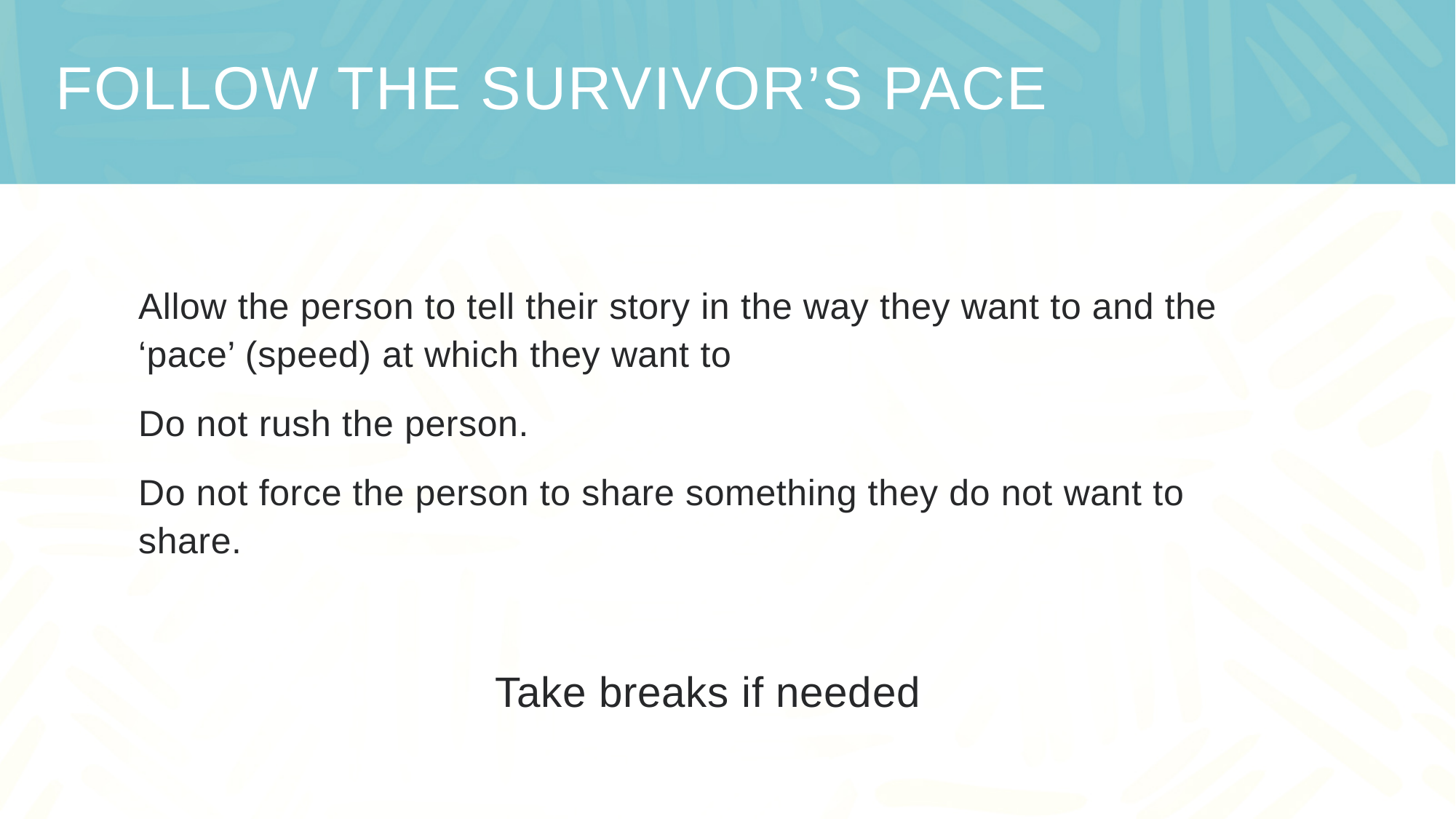

# Follow the survivor’s pace
Allow the person to tell their story in the way they want to and the ‘pace’ (speed) at which they want to
Do not rush the person.
Do not force the person to share something they do not want to share.

Take breaks if needed